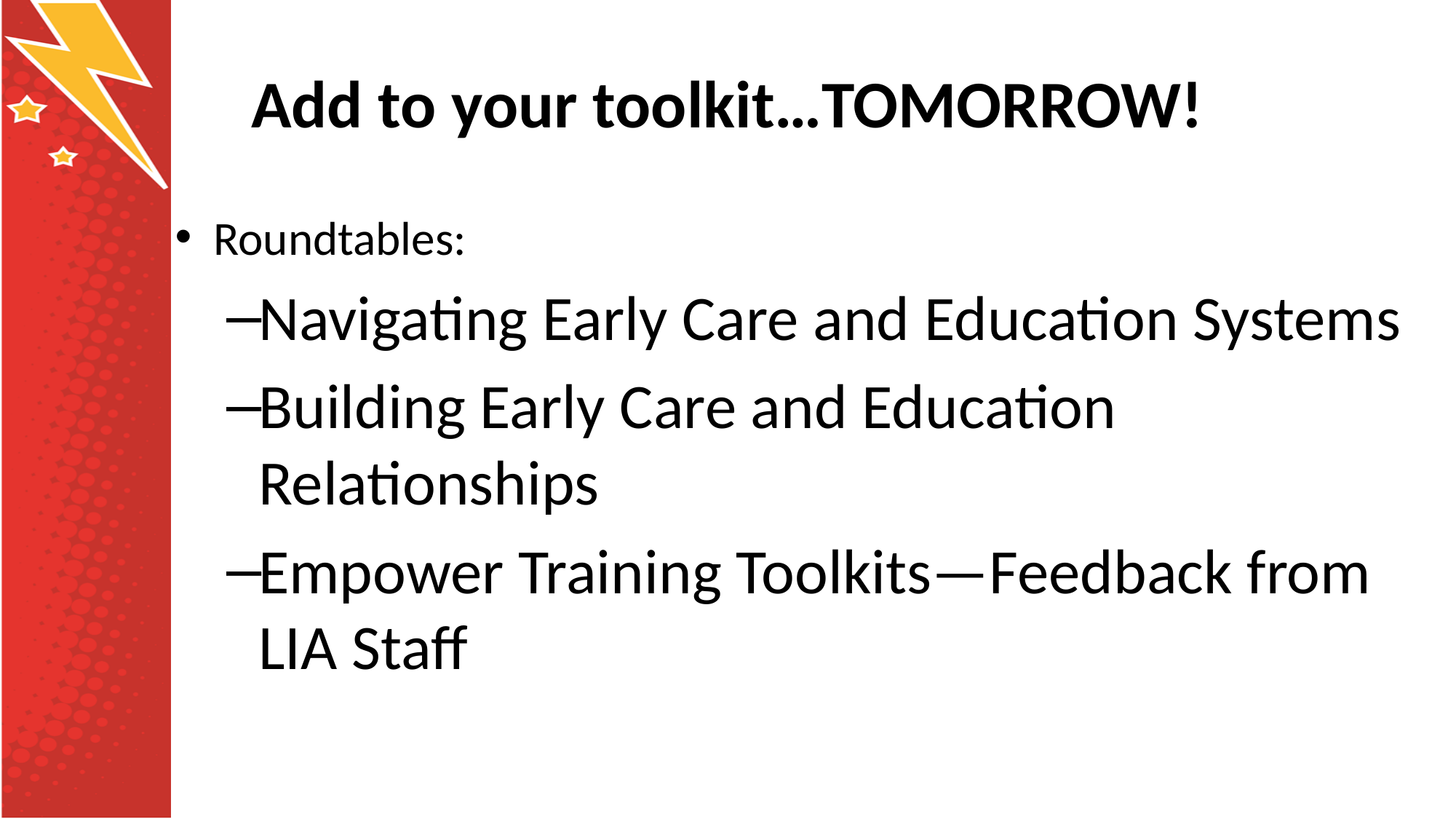

# Add to your toolkit…TOMORROW!
Roundtables:
Navigating Early Care and Education Systems
Building Early Care and Education Relationships
Empower Training Toolkits—Feedback from LIA Staff